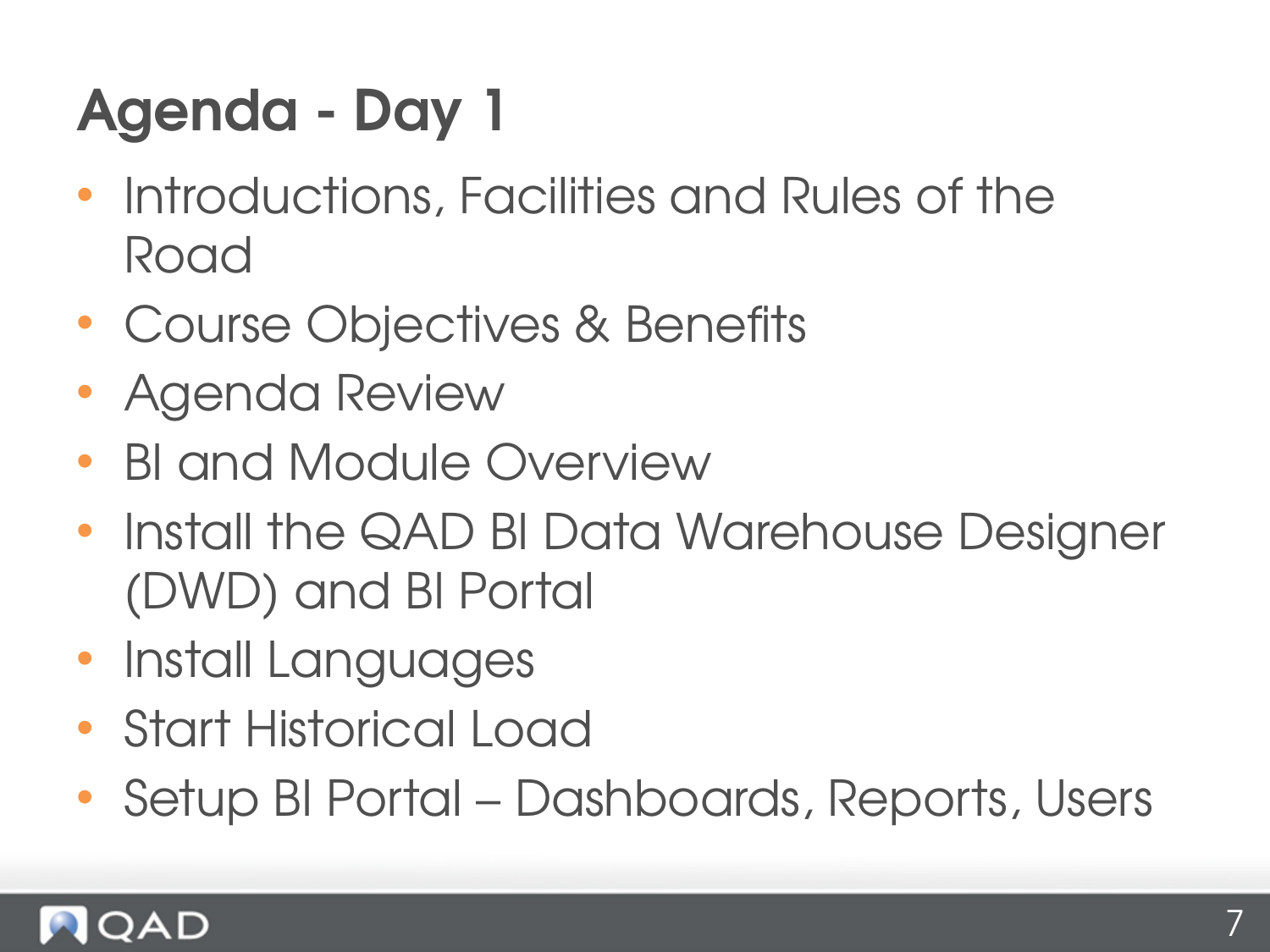

# Agenda - Day 1
Introductions, Facilities and Rules of the Road
Course Objectives & Benefits
Agenda Review
BI and Module Overview
Install the QAD BI Data Warehouse Designer (DWD) and BI Portal
Install Languages
Start Historical Load
Setup BI Portal – Dashboards, Reports, Users

7